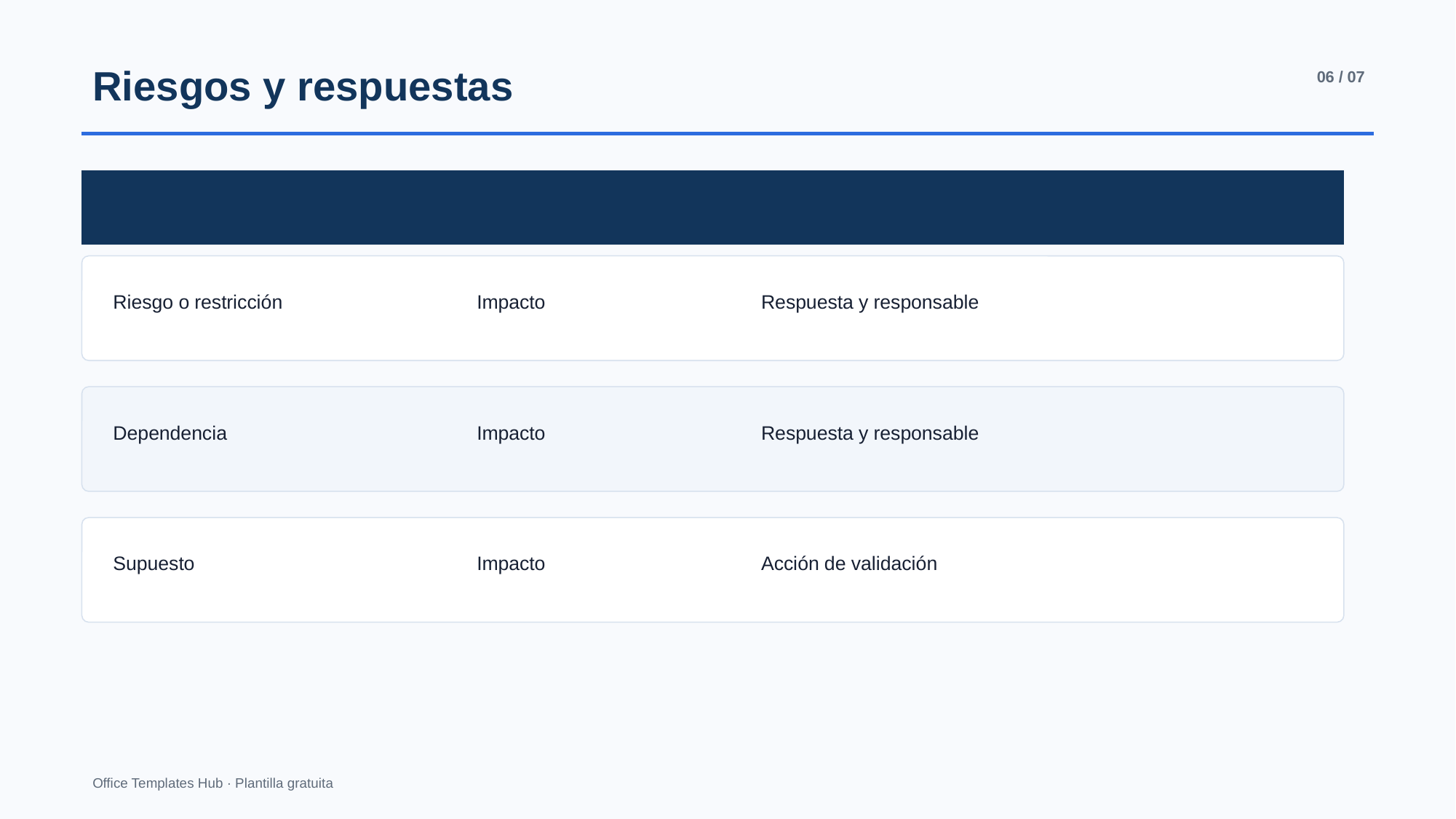

Riesgos y respuestas
06 / 07

Risk / issue
Impact
Response

Riesgo o restricción
Impacto
Respuesta y responsable

Dependencia
Impacto
Respuesta y responsable

Supuesto
Impacto
Acción de validación
Office Templates Hub · Plantilla gratuita